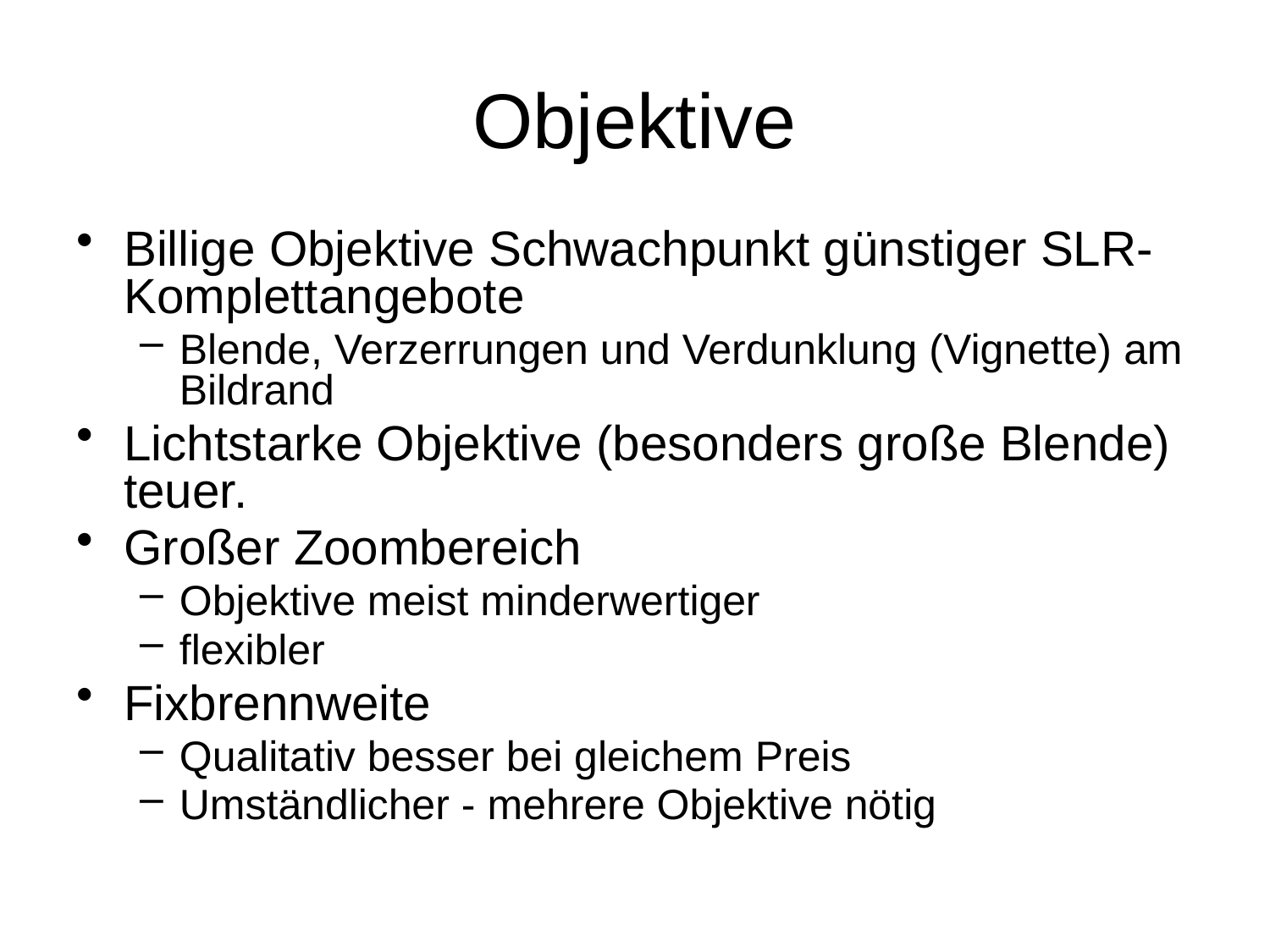

# Objektive
Billige Objektive Schwachpunkt günstiger SLR-Komplettangebote
Blende, Verzerrungen und Verdunklung (Vignette) am Bildrand
Lichtstarke Objektive (besonders große Blende) teuer.
Großer Zoombereich
Objektive meist minderwertiger
flexibler
Fixbrennweite
Qualitativ besser bei gleichem Preis
Umständlicher - mehrere Objektive nötig